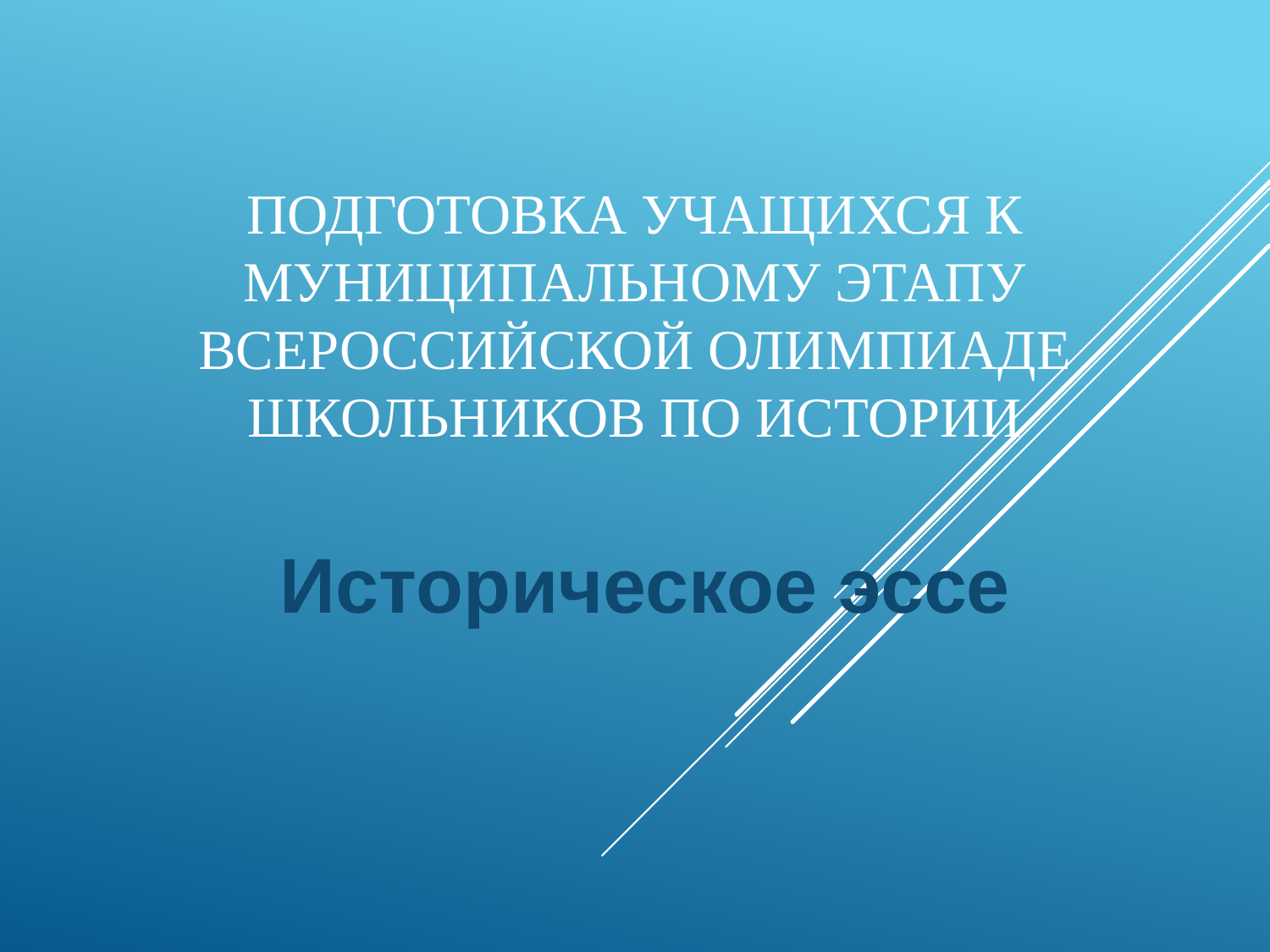

# Подготовка учащихся к Муниципальному этапу Всероссийской олимпиаде школьников по истории
Историческое эссе